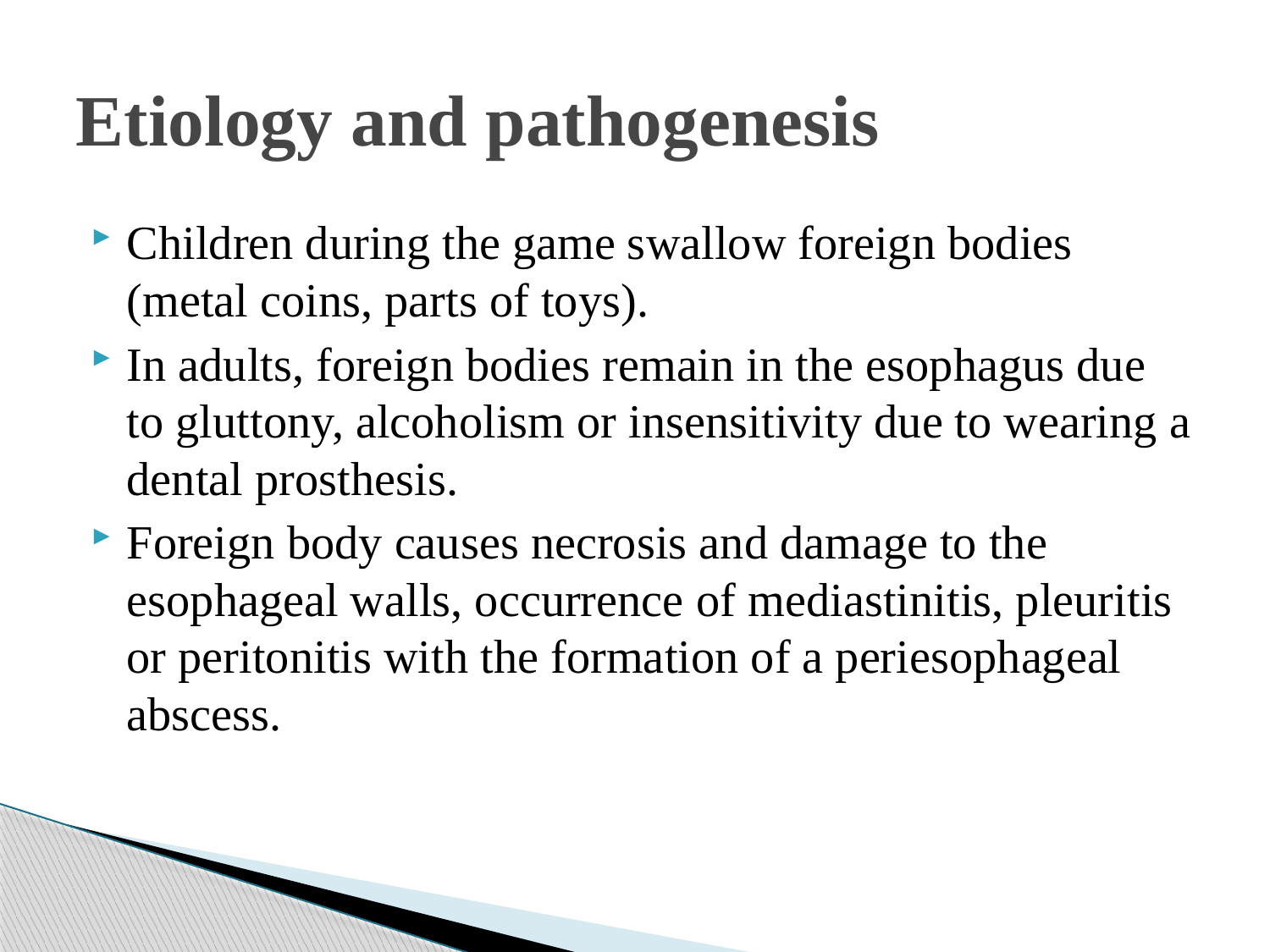

# Etiology and pathogenesis
Children during the game swallow foreign bodies (metal coins, parts of toys).
In adults, foreign bodies remain in the esophagus due to gluttony, alcoholism or insensitivity due to wearing a dental prosthesis.
Foreign body causes necrosis and damage to the esophageal walls, occurrence of mediastinitis, pleuritis or peritonitis with the formation of a periesophageal abscess.